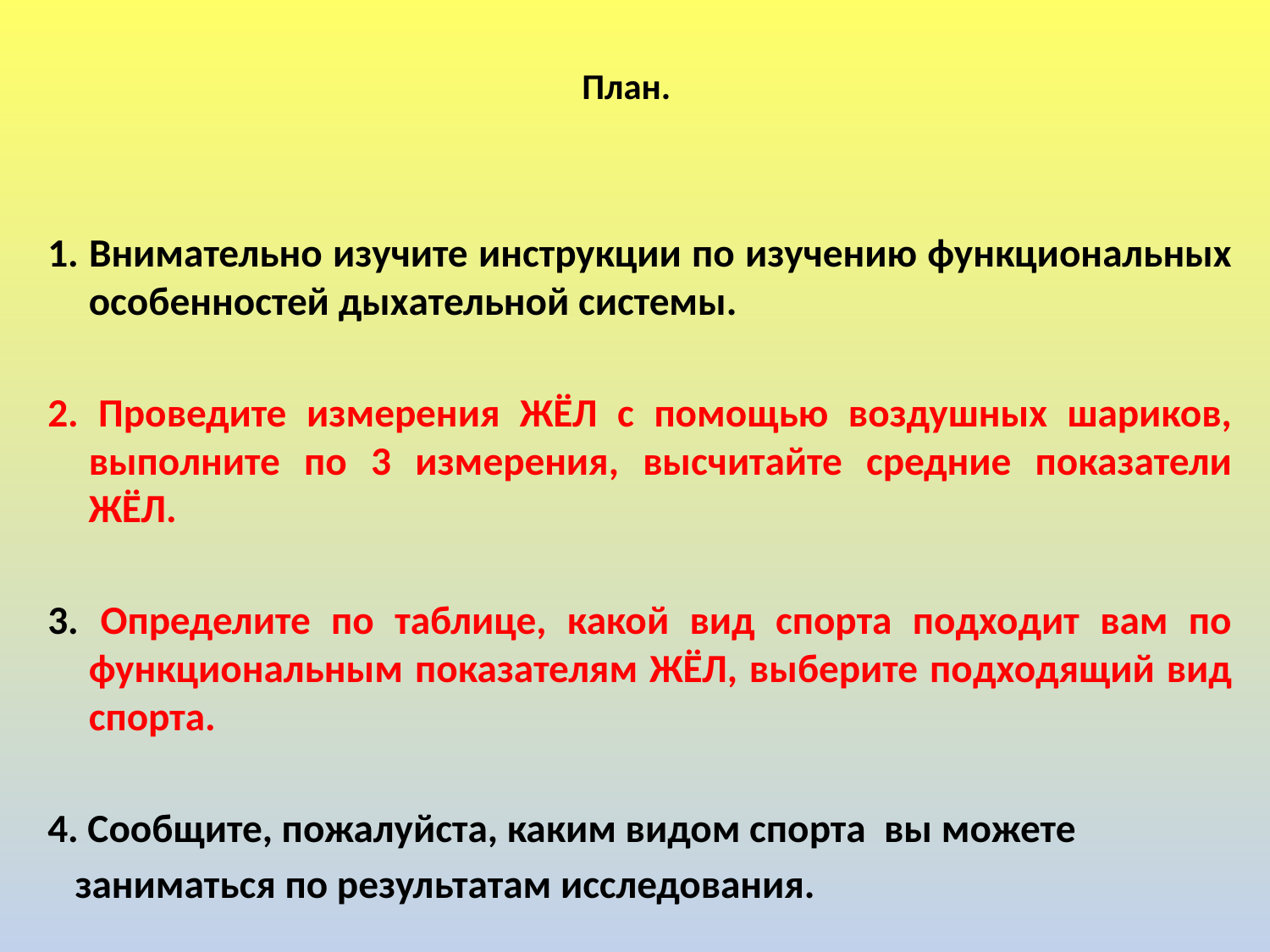

# План.

1. Внимательно изучите инструкции по изучению функциональных особенностей дыхательной системы.

2. Проведите измерения ЖЁЛ с помощью воздушных шариков, выполните по 3 измерения, высчитайте средние показатели ЖЁЛ.

3. 	Определите по таблице, какой вид спорта подходит вам по функциональным показателям ЖЁЛ, выберите подходящий вид спорта.

4. Сообщите, пожалуйста, каким видом спорта  вы можете
   заниматься по результатам исследования.